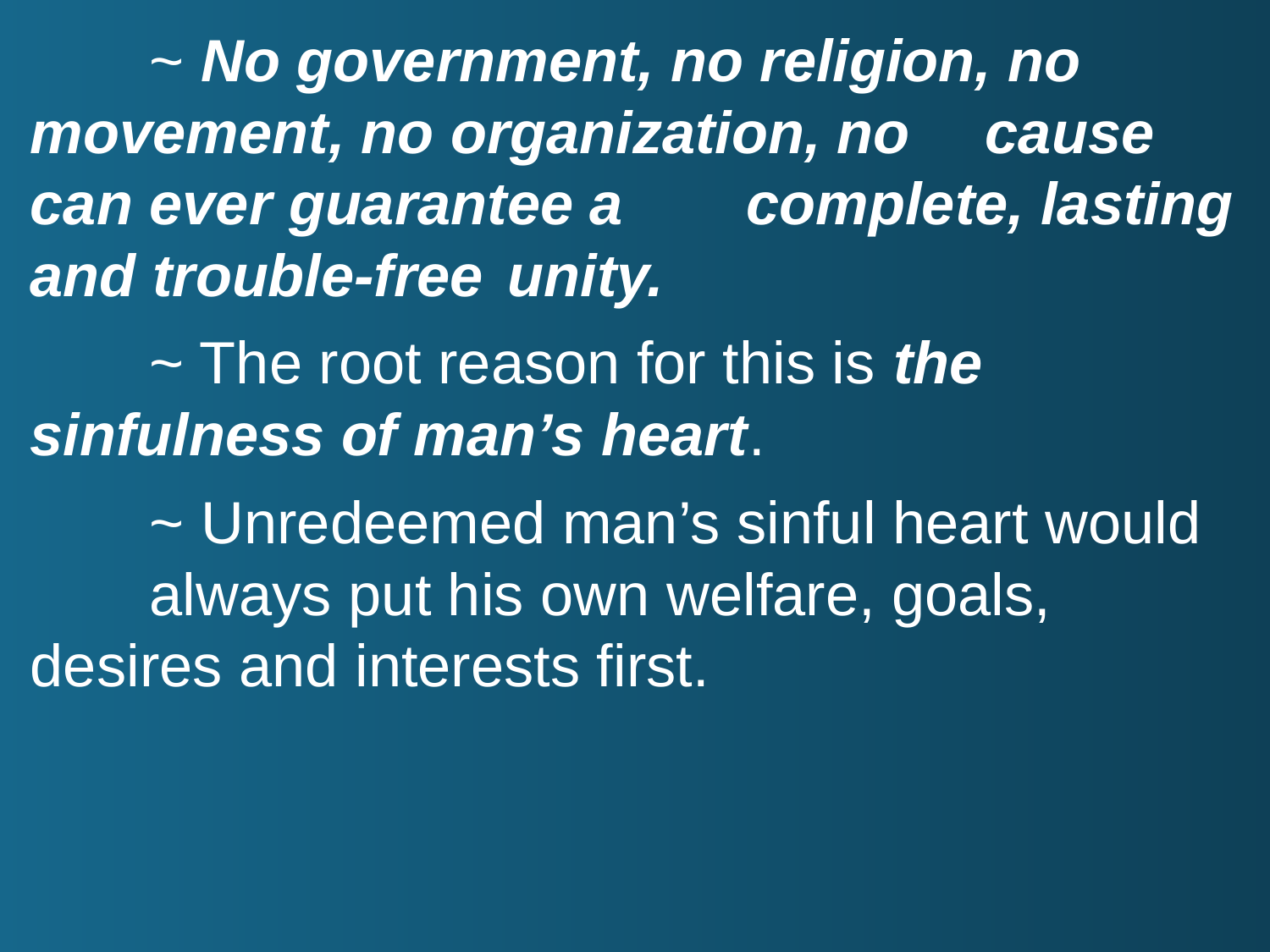

~ No government, no religion, no 						movement, no organization, no 						cause can ever guarantee a 							complete, lasting and trouble-free 					unity.
		~ The root reason for this is the 							sinfulness of man’s heart.
		~ Unredeemed man’s sinful heart would 					always put his own welfare, goals, 						desires and interests first.